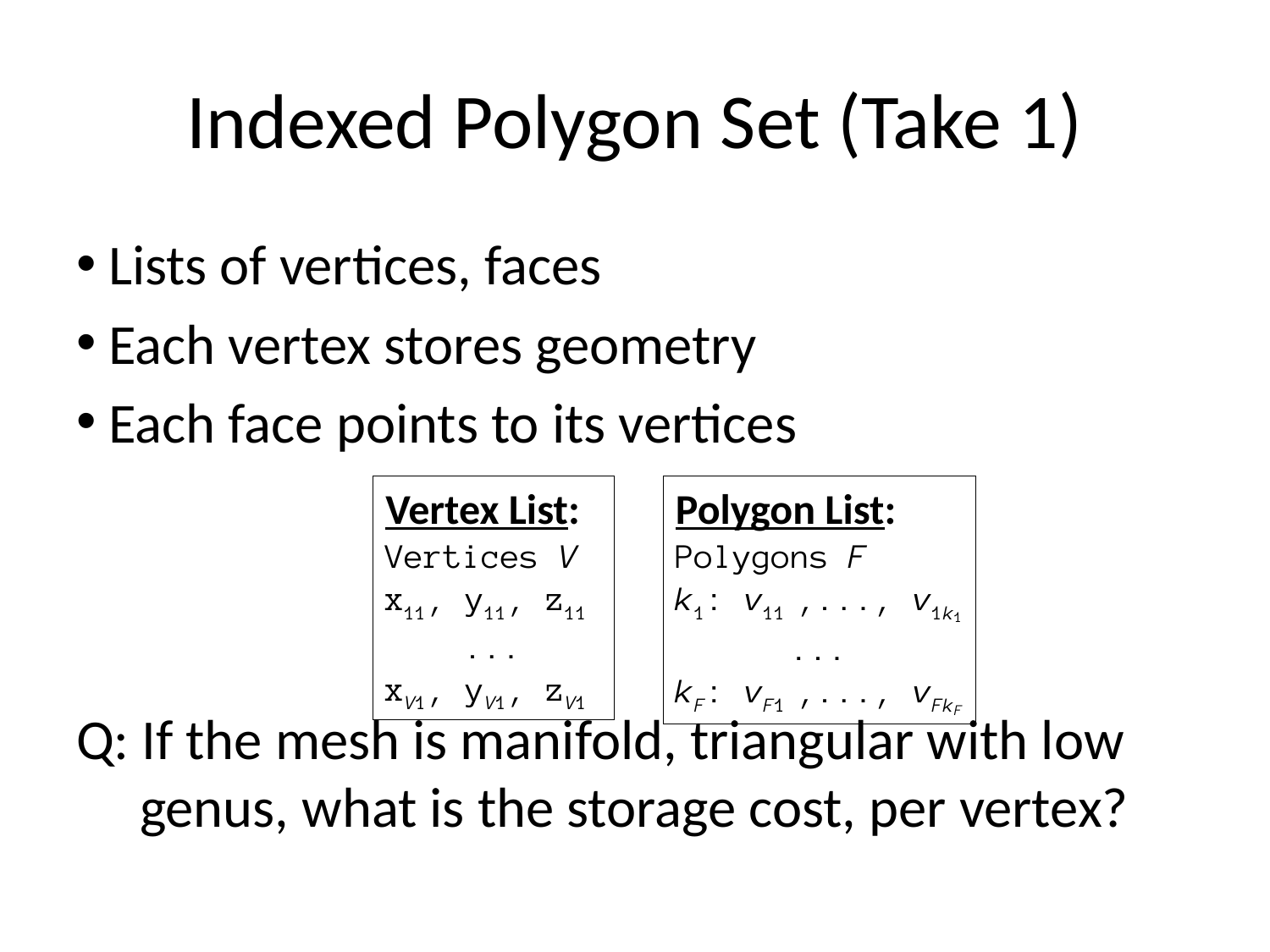

# Indexed Polygon Set (Take 1)
Lists of vertices, faces
Each vertex stores geometry
Each face points to its vertices

Q: If the mesh is manifold, triangular with low genus, what is the storage cost, per vertex?
Vertex List:
Vertices V
x11, y11, z11
...
xV1, yV1, zV1
Polygon List:
Polygons F
k1: v11 ,..., v1k1
...
kF: vF1 ,..., vFkF